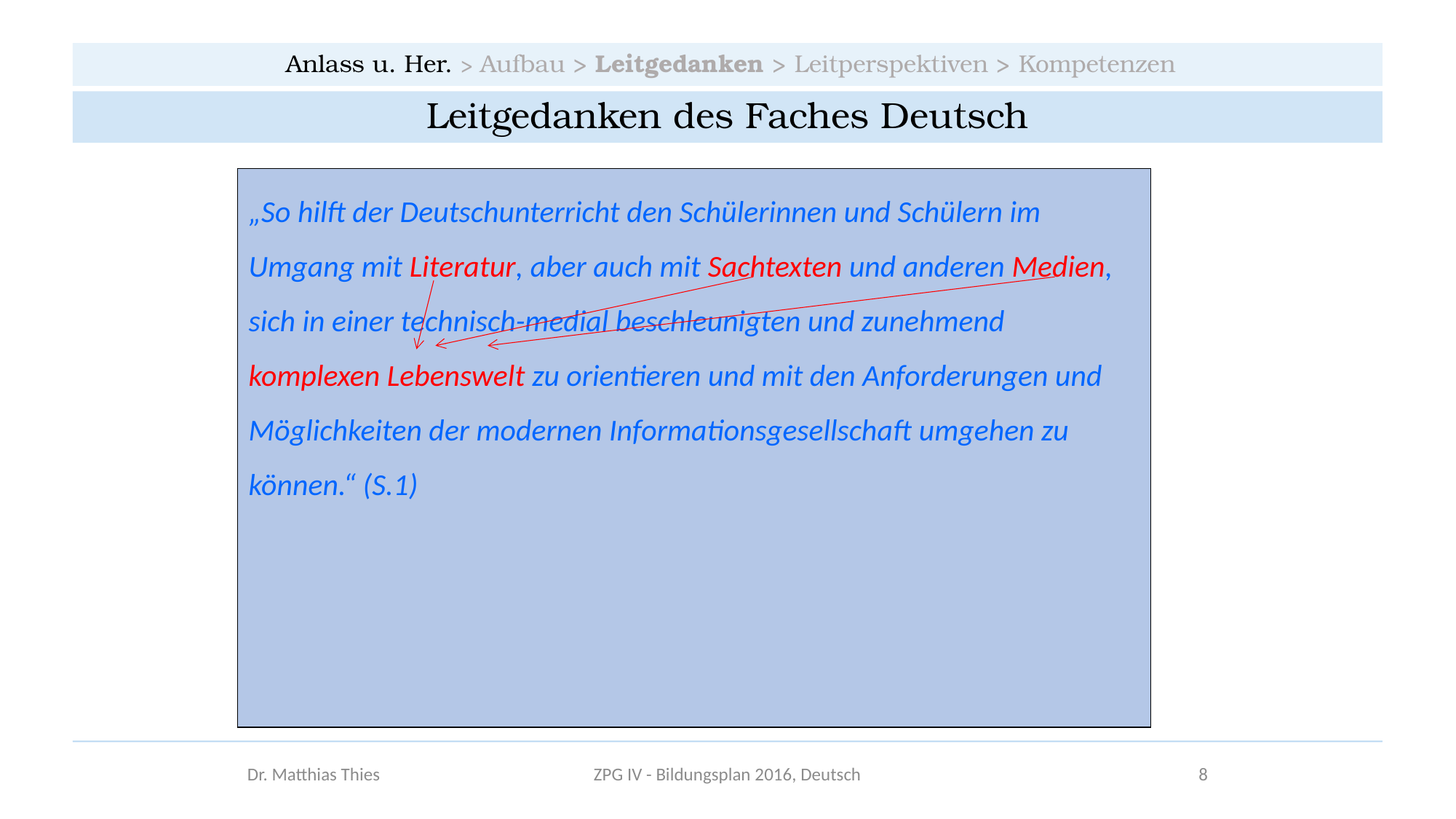

# Anlass u. Her. > Aufbau > Leitgedanken > Leitperspektiven > Kompetenzen
Leitgedanken des Faches Deutsch
„So hilft der Deutschunterricht den Schülerinnen und Schülern im Umgang mit Literatur, aber auch mit Sachtexten und anderen Medien, sich in einer technisch-medial beschleunigten und zunehmend komplexen Lebenswelt zu orientieren und mit den Anforderungen und Möglichkeiten der modernen Informationsgesellschaft umgehen zu können.“ (S.1)

Dr. Matthias Thies
ZPG IV - Bildungsplan 2016, Deutsch
8